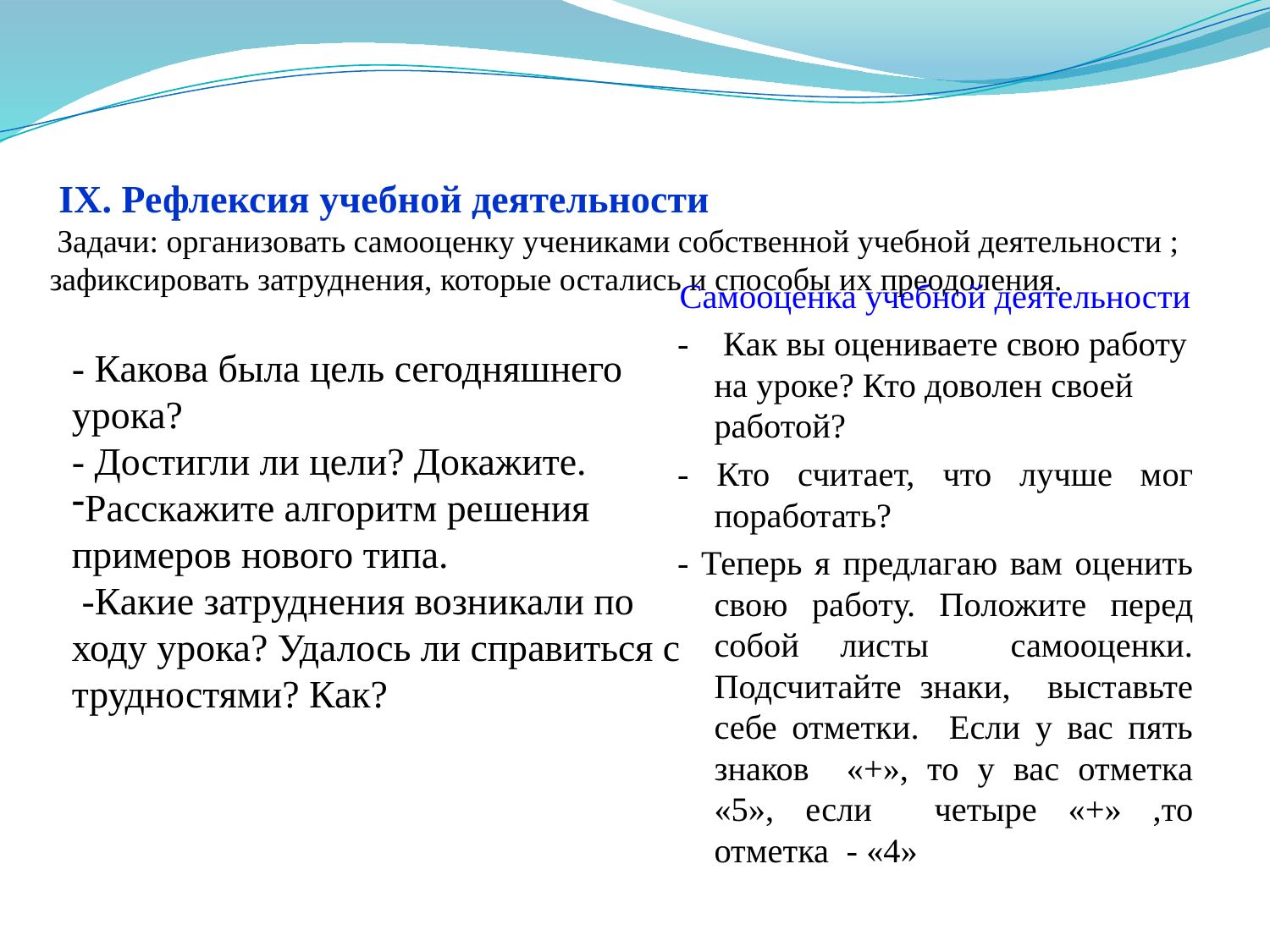

# IX. Рефлексия учебной деятельности Задачи: организовать самооценку учениками собственной учебной деятельности ; зафиксировать затруднения, которые остались и способы их преодоления.
Самооценка учебной деятельности
-    Как вы оцениваете свою работу на уроке? Кто доволен своей работой?
- Кто считает, что лучше мог поработать?
- Теперь я предлагаю вам оценить свою работу. Положите перед собой листы  самооценки. Подсчитайте знаки,  выставьте себе отметки.  Если у вас пять знаков  «+», то у вас отметка «5», если  четыре «+» ,то отметка  - «4»

- Какова была цель сегодняшнего урока?
- Достигли ли цели? Докажите.
Расскажите алгоритм решения примеров нового типа.
 -Какие затруднения возникали по ходу урока? Удалось ли справиться с трудностями? Как?